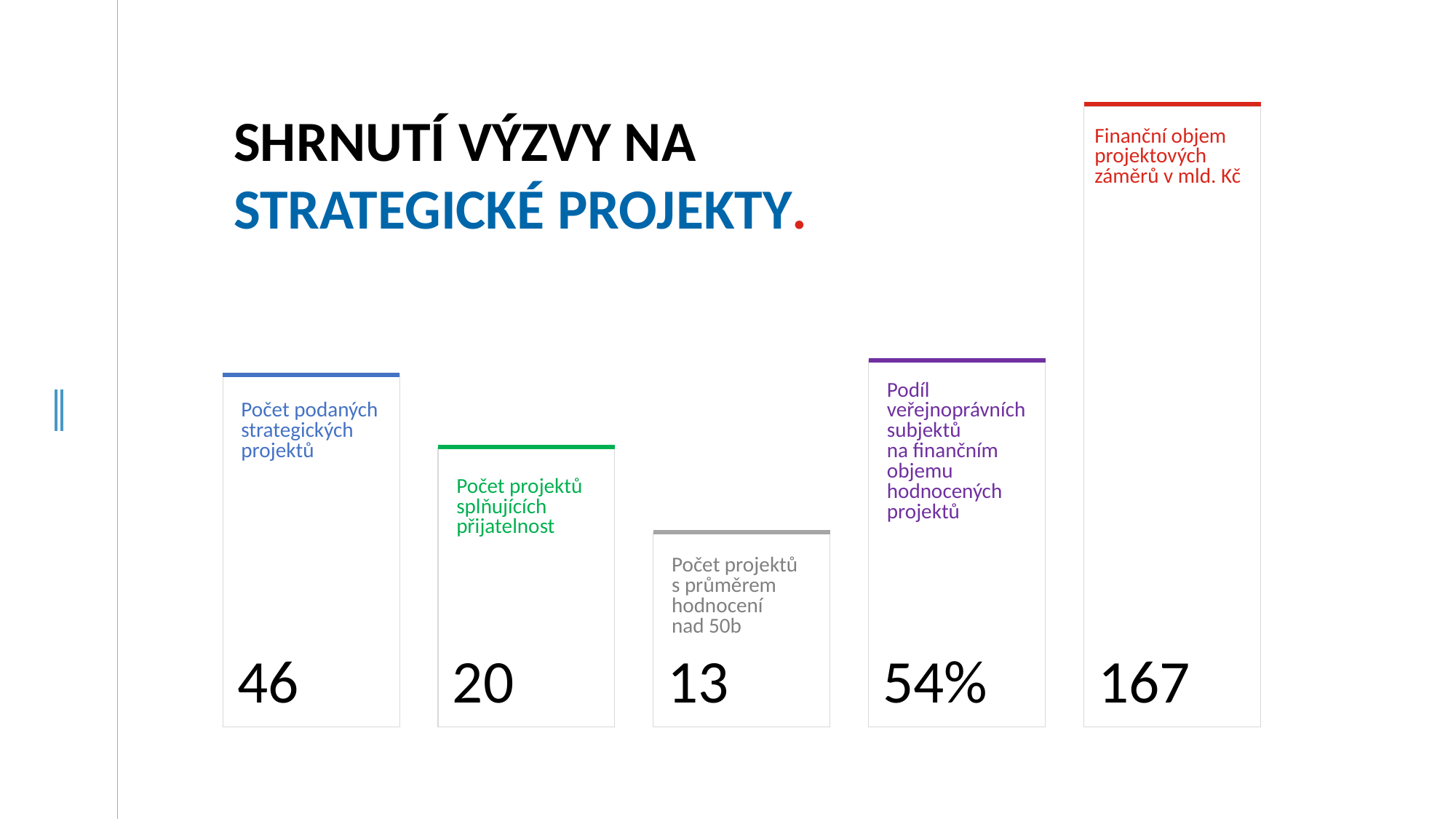

# SHRNUTÍ VÝZVY NA STRATEGICKÉ PROJEKTY.

Finanční objem projektových záměrů v mld. Kč

Podíl veřejnoprávních subjektů            na finančním objemu hodnocených projektů
Počet podaných strategických projektů

Počet projektů splňujících přijatelnost

Počet projektů
s průměrem hodnocení
nad 50b
46
20
13
54%
167